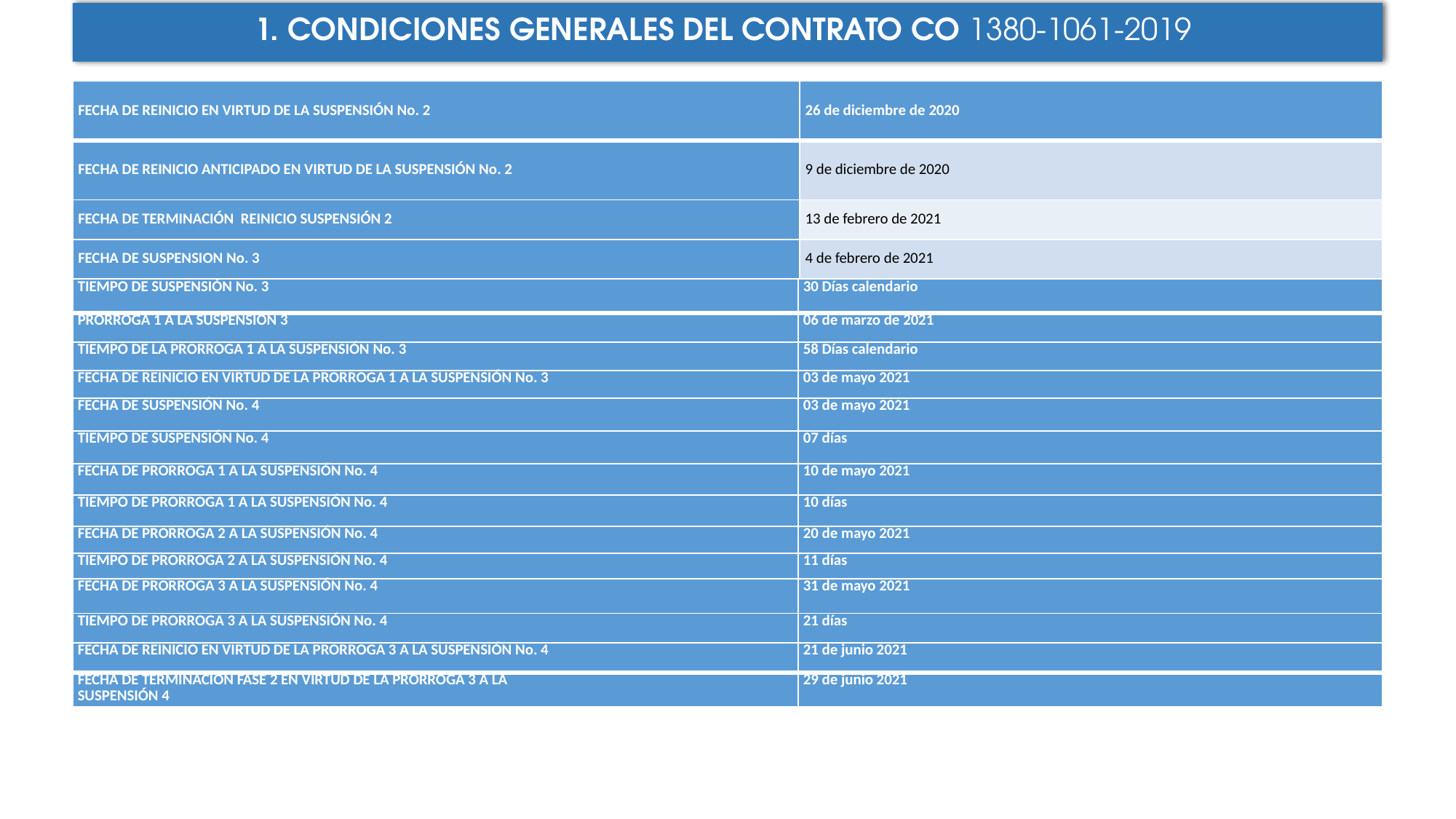

1. CONDICIONES GENERALES DEL CONTRATO CO 1380-1061-2019
| FECHA DE REINICIO EN VIRTUD DE LA SUSPENSIÓN No. 2 | 26 de diciembre de 2020 |
| --- | --- |
| FECHA DE REINICIO ANTICIPADO EN VIRTUD DE LA SUSPENSIÓN No. 2 | 9 de diciembre de 2020 |
| FECHA DE TERMINACIÓN REINICIO SUSPENSIÓN 2 | 13 de febrero de 2021 |
| FECHA DE SUSPENSION No. 3 | 4 de febrero de 2021 |
| TIEMPO DE SUSPENSIÓN No. 3 | 30 Días calendario |
| --- | --- |
| PRORROGA 1 A LA SUSPENSIÓN 3 | 06 de marzo de 2021 |
| TIEMPO DE LA PRORROGA 1 A LA SUSPENSIÓN No. 3 | 58 Días calendario |
| FECHA DE REINICIO EN VIRTUD DE LA PRORROGA 1 A LA SUSPENSIÓN No. 3 | 03 de mayo 2021 |
| FECHA DE SUSPENSIÓN No. 4 | 03 de mayo 2021 |
| TIEMPO DE SUSPENSIÓN No. 4 | 07 días |
| FECHA DE PRORROGA 1 A LA SUSPENSIÓN No. 4 | 10 de mayo 2021 |
| TIEMPO DE PRORROGA 1 A LA SUSPENSIÓN No. 4 | 10 días |
| FECHA DE PRORROGA 2 A LA SUSPENSIÓN No. 4 | 20 de mayo 2021 |
| TIEMPO DE PRORROGA 2 A LA SUSPENSIÓN No. 4 | 11 días |
| FECHA DE PRORROGA 3 A LA SUSPENSIÓN No. 4 | 31 de mayo 2021 |
| TIEMPO DE PRORROGA 3 A LA SUSPENSIÓN No. 4 | 21 días |
| FECHA DE REINICIO EN VIRTUD DE LA PRORROGA 3 A LA SUSPENSIÓN No. 4 | 21 de junio 2021 |
| FECHA DE TERMINACIÓN FASE 2 EN VIRTUD DE LA PRORROGA 3 A LA SUSPENSIÓN 4 | 29 de junio 2021 |